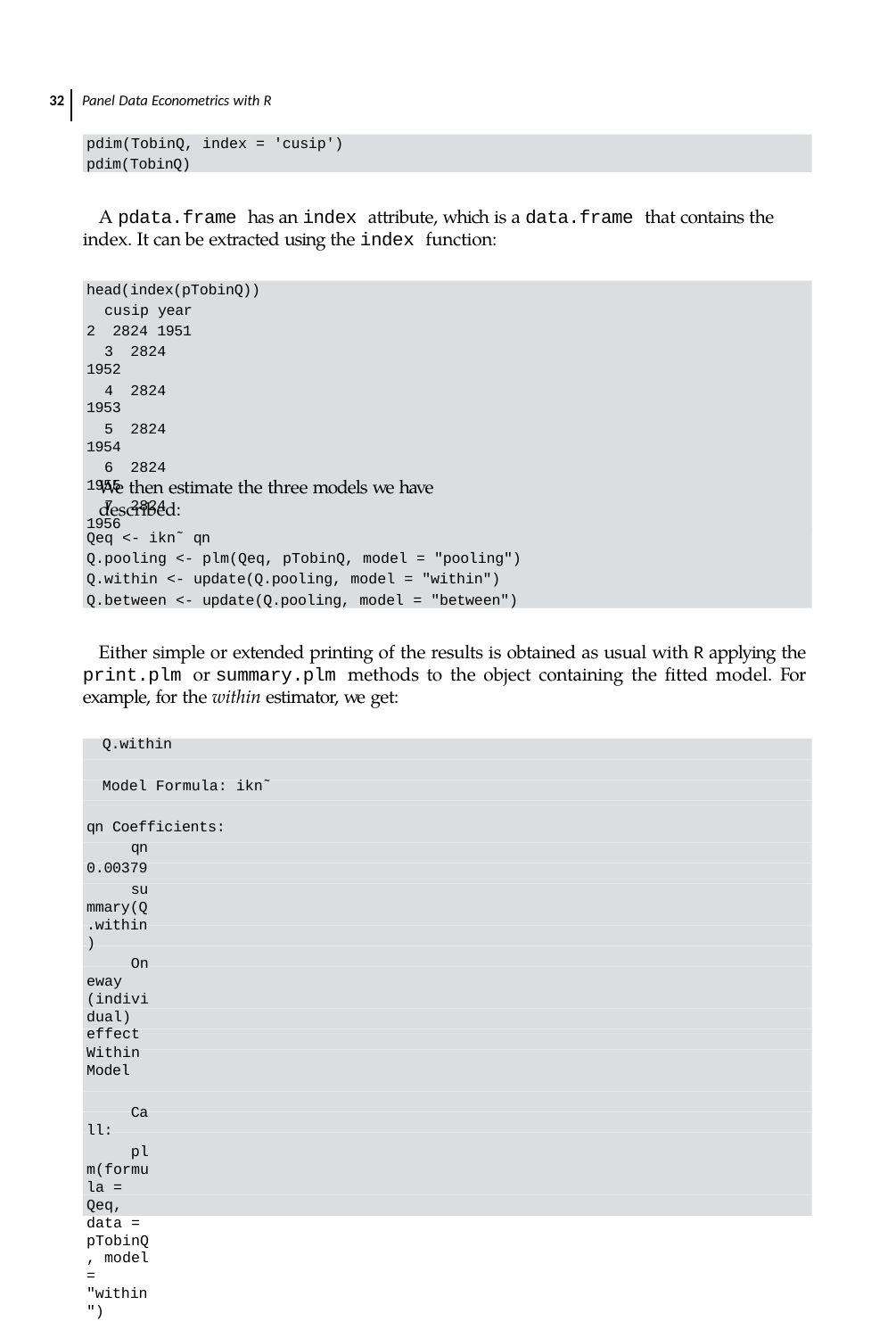

32  Panel Data Econometrics with R

pdim(TobinQ, index = 'cusip')
pdim(TobinQ)
A pdata.frame has an index attribute, which is a data.frame that contains the index. It can be extracted using the index function:
head(index(pTobinQ))
cusip year 2 2824 1951
3 2824 1952
4 2824 1953
5 2824 1954
6 2824 1955
7 2824 1956
We then estimate the three models we have described:
Qeq <- ikn ̃ qn
Q.pooling <- plm(Qeq, pTobinQ, model = "pooling") Q.within <- update(Q.pooling, model = "within") Q.between <- update(Q.pooling, model = "between")
Either simple or extended printing of the results is obtained as usual with R applying the print.plm or summary.plm methods to the object containing the ﬁtted model. For example, for the within estimator, we get:

Q.within
Model Formula: ikn ̃ qn Coefficients:
qn 0.00379
summary(Q.within)
Oneway (individual) effect Within Model

Call:
plm(formula = Qeq, data = pTobinQ, model = "within")
Balanced Panel: n = 188, T = 35,N= 6580 Residuals:
Min. 1st Qu.	Median 3rd Qu.	Max.
-0.21631 -0.04525 -0.00849 0.03365 0.61844

Coefficients:
Estimate Std. Error t-value Pr(>|t|)
qn 0.003792	0.000173	22	<2e-16 ***
---